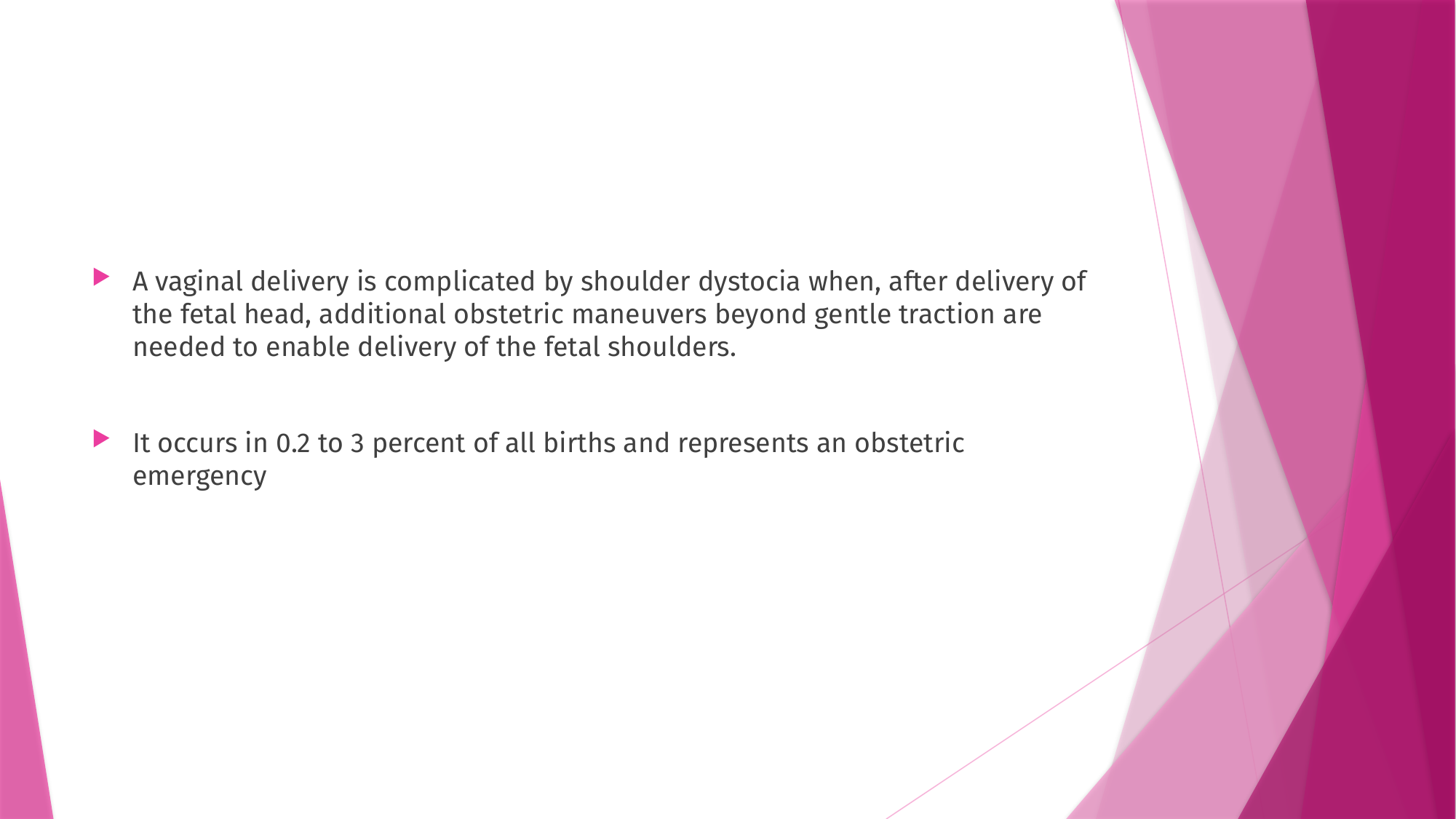

#
A vaginal delivery is complicated by shoulder dystocia when, after delivery of the fetal head, additional obstetric maneuvers beyond gentle traction are needed to enable delivery of the fetal shoulders.

It occurs in 0.2 to 3 percent of all births and represents an obstetric emergency